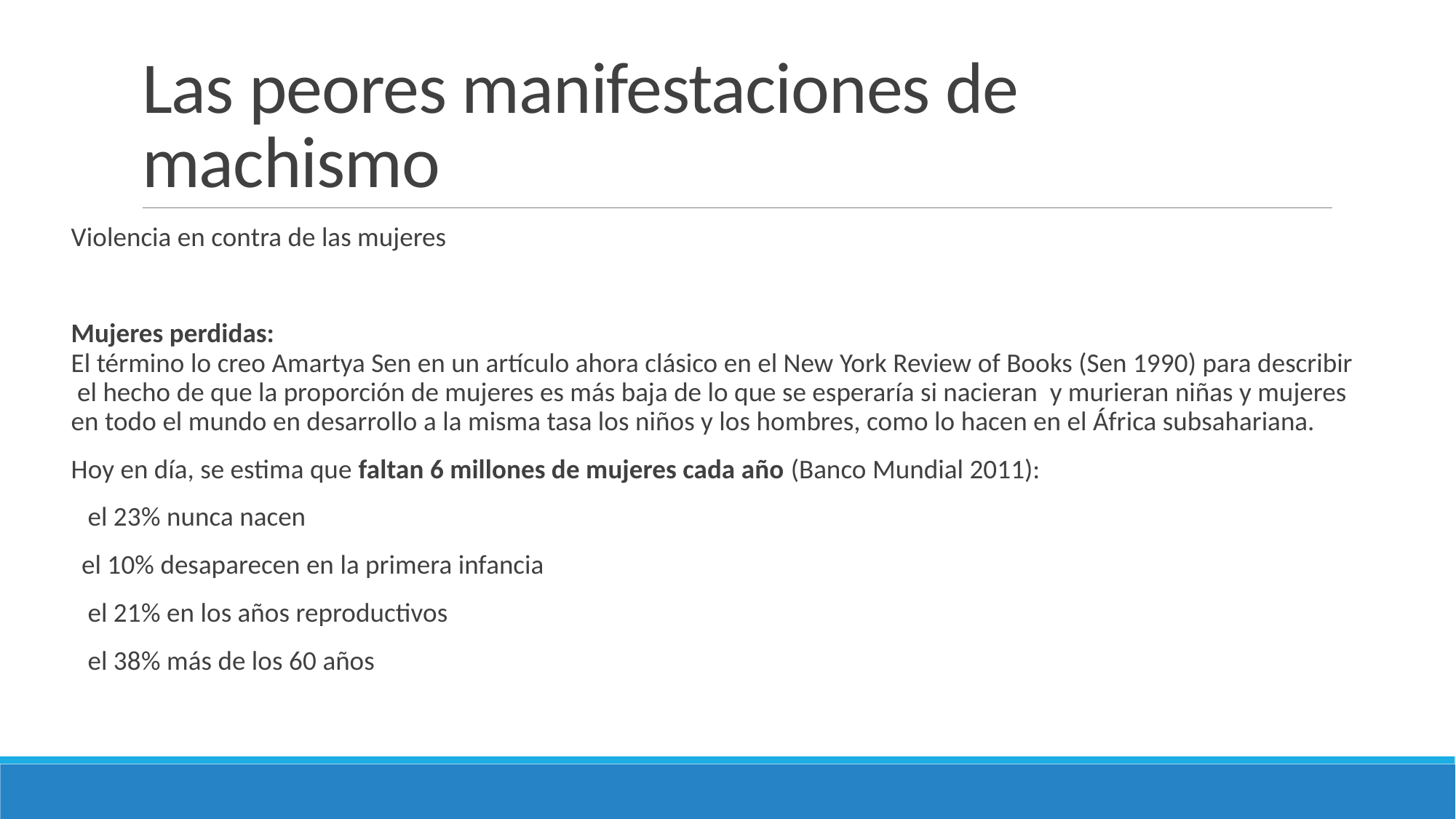

# Las peores manifestaciones de machismo
Violencia en contra de las mujeres

Mujeres perdidas:
El término lo creo Amartya Sen en un artículo ahora clásico en el New York Review of Books (Sen 1990) para describir  el hecho de que la proporción de mujeres es más baja de lo que se esperaría si nacieran  y murieran niñas y mujeres en todo el mundo en desarrollo a la misma tasa los niños y los hombres, como lo hacen en el África subsahariana.
Hoy en día, se estima que faltan 6 millones de mujeres cada año (Banco Mundial 2011):
 el 23% nunca nacen
el 10% desaparecen en la primera infancia
 el 21% en los años reproductivos
 el 38% más de los 60 años